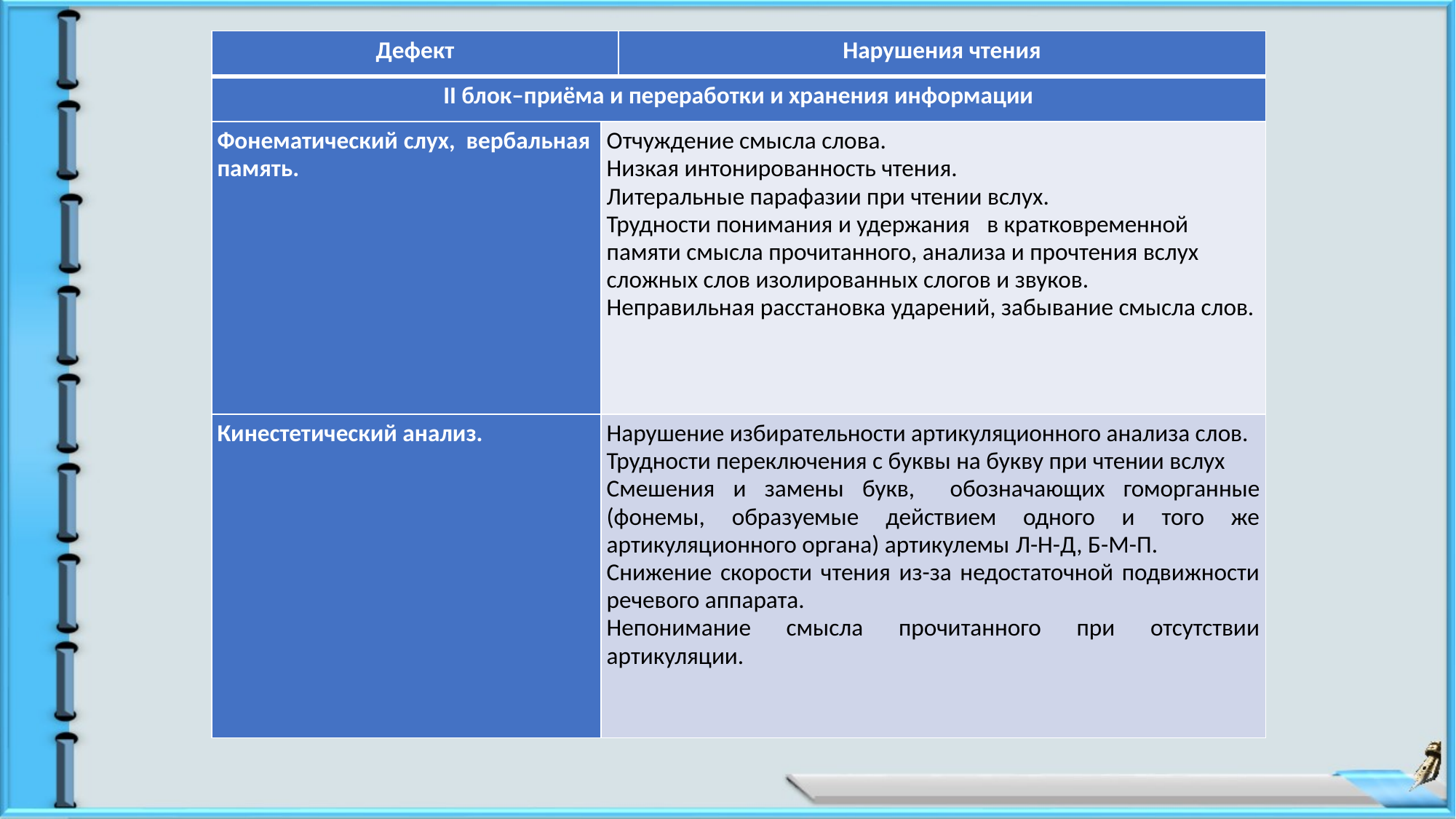

| Дефект |  | Нарушения чтения |
| --- | --- | --- |
| II блок–приёма и переработки и хранения информации |  |  |
| Фонематический слух,  вербальная память. | Отчуждение смысла слова. Низкая интонированность чтения. Литеральные парафазии при чтении вслух. Трудности понимания и удержания   в кратковременной памяти смысла прочитанного, анализа и прочтения вслух сложных слов изолированных слогов и звуков. Неправильная расстановка ударений, забывание смысла слов. |  |
| Кинестетический анализ. | Нарушение избирательности артикуляционного анализа слов. Трудности переключения с буквы на букву при чтении вслух Смешения и замены букв,    обозначающих гоморганные (фонемы, образуемые действием одного и того же артикуляционного органа) артикулемы Л-Н-Д, Б-М-П. Снижение скорости чтения из-за недостаточной подвижности речевого аппарата. Непонимание смысла прочитанного при отсутствии артикуляции. |  |